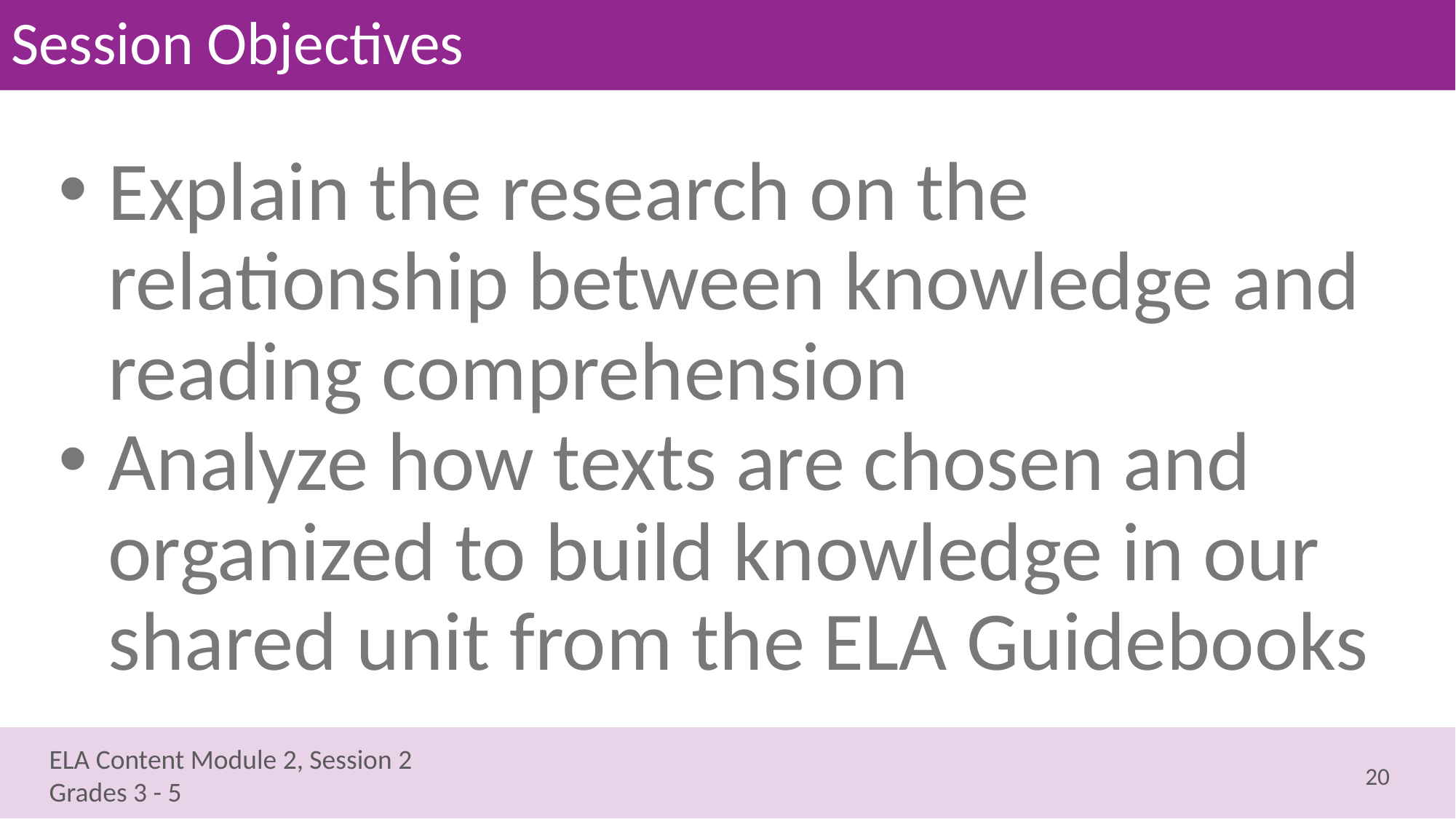

# Session Objectives
Explain the research on the relationship between knowledge and reading comprehension
Analyze how texts are chosen and organized to build knowledge in our shared unit from the ELA Guidebooks
20